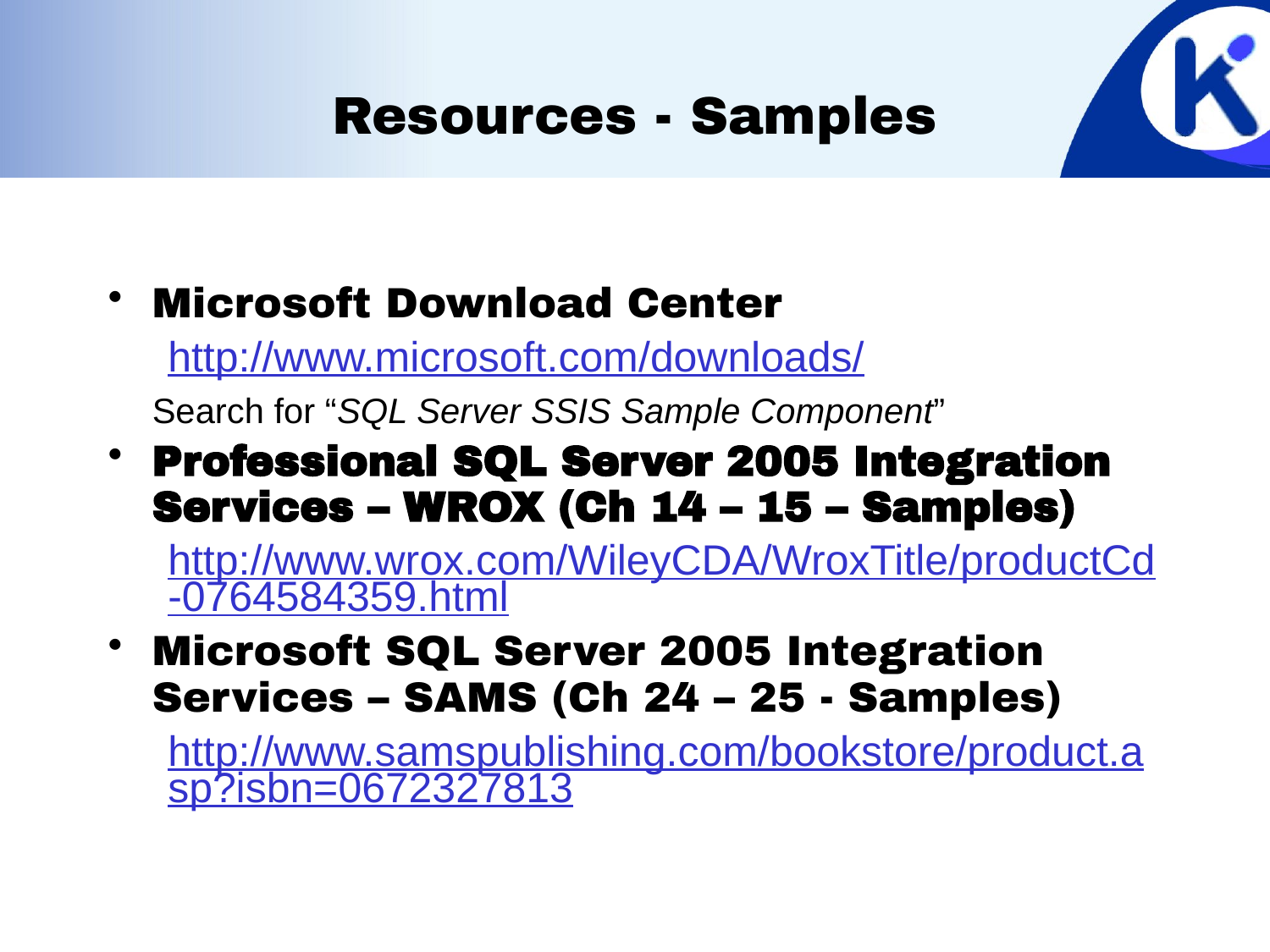

# Resources - Samples
Microsoft Download Center
http://www.microsoft.com/downloads/
Search for “SQL Server SSIS Sample Component”
Professional SQL Server 2005 Integration Services – WROX (Ch 14 – 15 – Samples)
http://www.wrox.com/WileyCDA/WroxTitle/productCd-0764584359.html
Microsoft SQL Server 2005 Integration Services – SAMS (Ch 24 – 25 - Samples)
http://www.samspublishing.com/bookstore/product.asp?isbn=0672327813